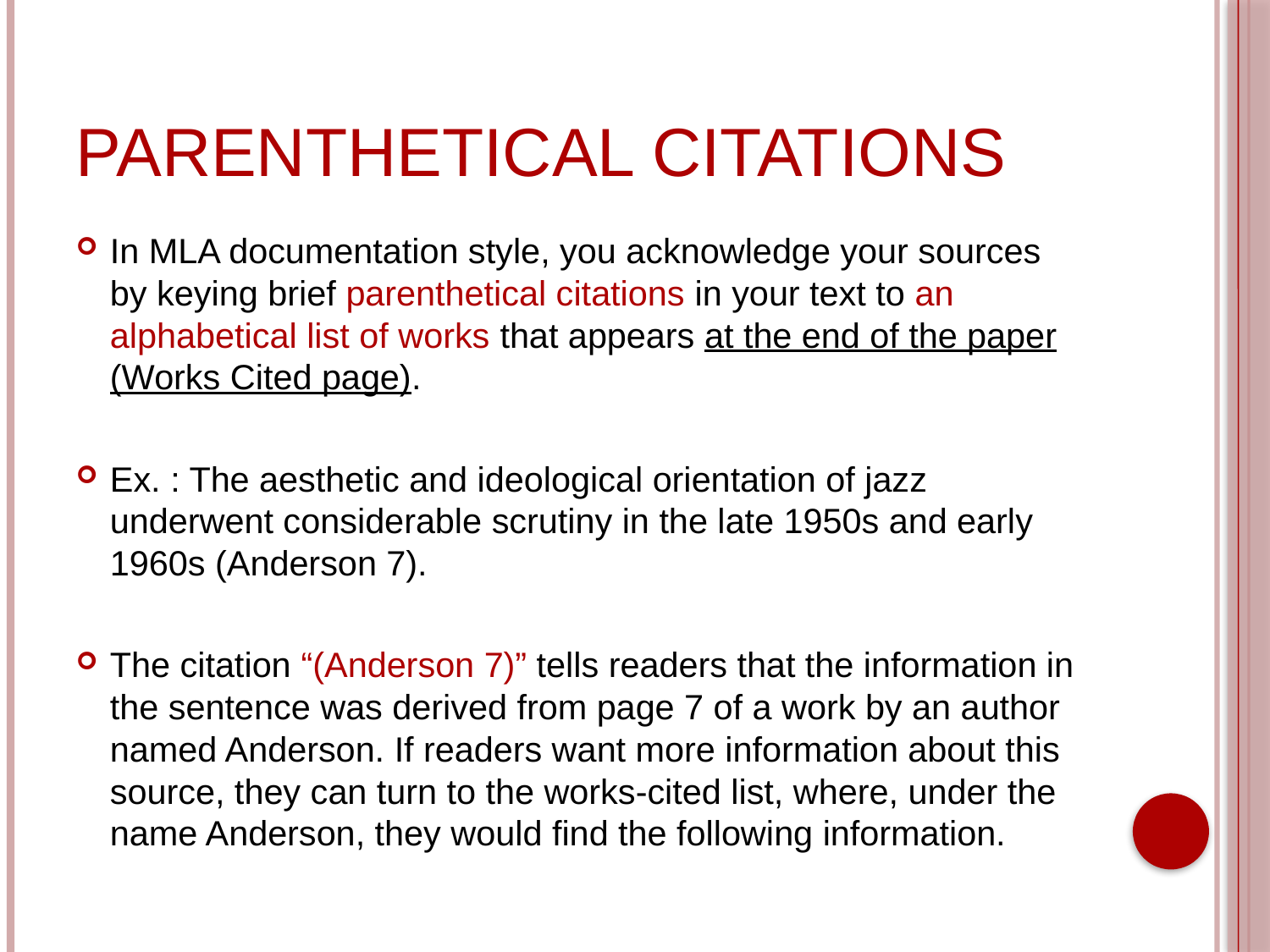

# Parenthetical Citations
In MLA documentation style, you acknowledge your sources by keying brief parenthetical citations in your text to an alphabetical list of works that appears at the end of the paper (Works Cited page).

Ex. : The aesthetic and ideological orientation of jazz underwent considerable scrutiny in the late 1950s and early 1960s (Anderson 7).

The citation “(Anderson 7)” tells readers that the information in the sentence was derived from page 7 of a work by an author named Anderson. If readers want more information about this source, they can turn to the works-cited list, where, under the name Anderson, they would find the following information.